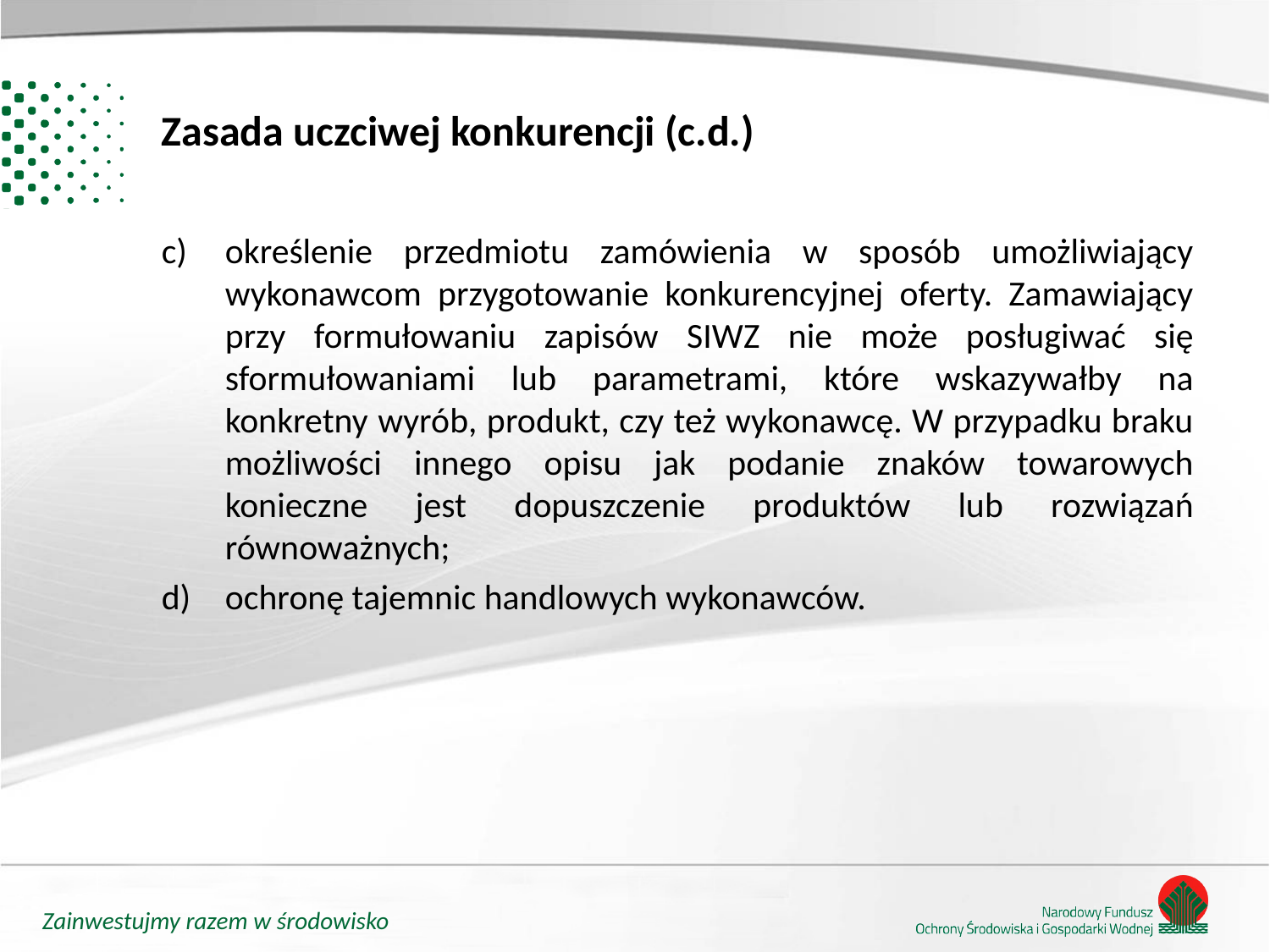

# Zasada uczciwej konkurencji (c.d.)
określenie przedmiotu zamówienia w sposób umożliwiający wykonawcom przygotowanie konkurencyjnej oferty. Zamawiający przy formułowaniu zapisów SIWZ nie może posługiwać się sformułowaniami lub parametrami, które wskazywałby na konkretny wyrób, produkt, czy też wykonawcę. W przypadku braku możliwości innego opisu jak podanie znaków towarowych konieczne jest dopuszczenie produktów lub rozwiązań równoważnych;
ochronę tajemnic handlowych wykonawców.